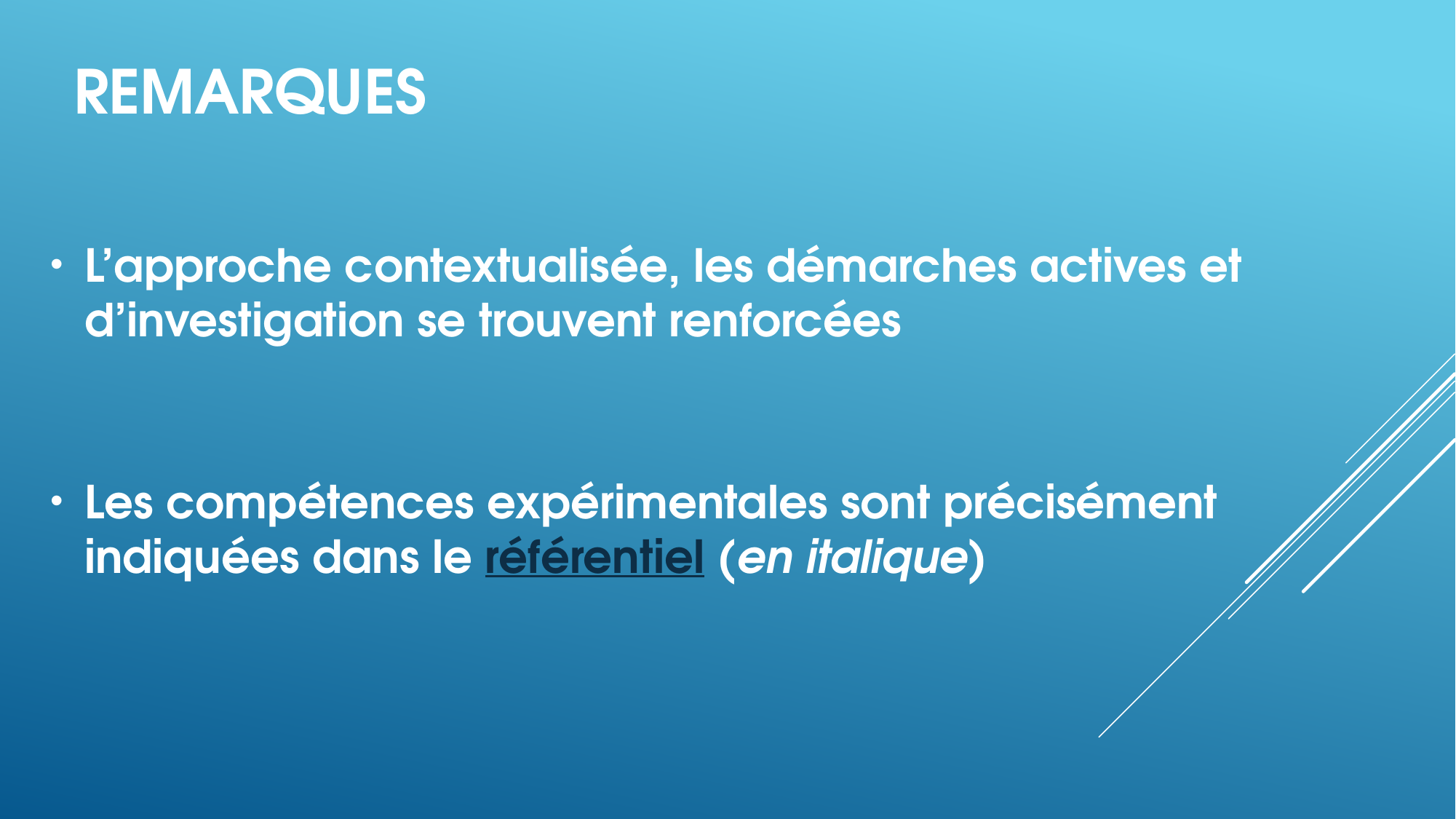

# REMARQUES
L’approche contextualisée, les démarches actives et d’investigation se trouvent renforcées

Les compétences expérimentales sont précisément indiquées dans le référentiel (en italique)